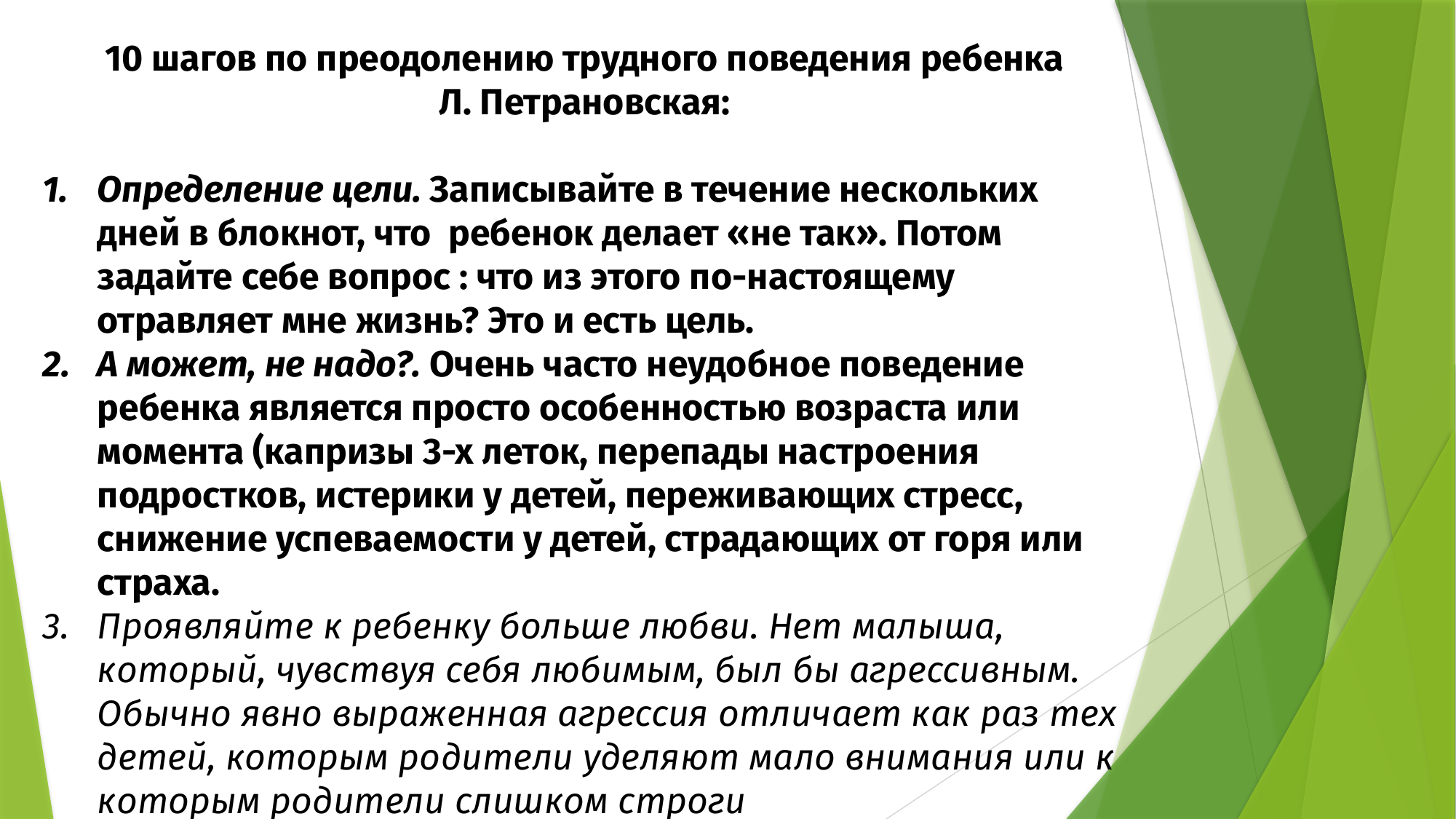

10 шагов по преодолению трудного поведения ребенка
Л. Петрановская:

Определение цели. Записывайте в течение нескольких дней в блокнот, что  ребенок делает «не так». Потом задайте себе вопрос : что из этого по-настоящему отравляет мне жизнь? Это и есть цель.
А может, не надо?. Очень часто неудобное поведение ребенка является просто особенностью возраста или момента (капризы 3-х леток, перепады настроения подростков, истерики у детей, переживающих стресс, снижение успеваемости у детей, страдающих от горя или страха.
Проявляйте к ребенку больше любви. Нет малыша, который, чувствуя себя любимым, был бы агрессивным. Обычно явно выраженная агрессия отличает как раз тех детей, которым родители уделяют мало внимания или к которым родители слишком строги